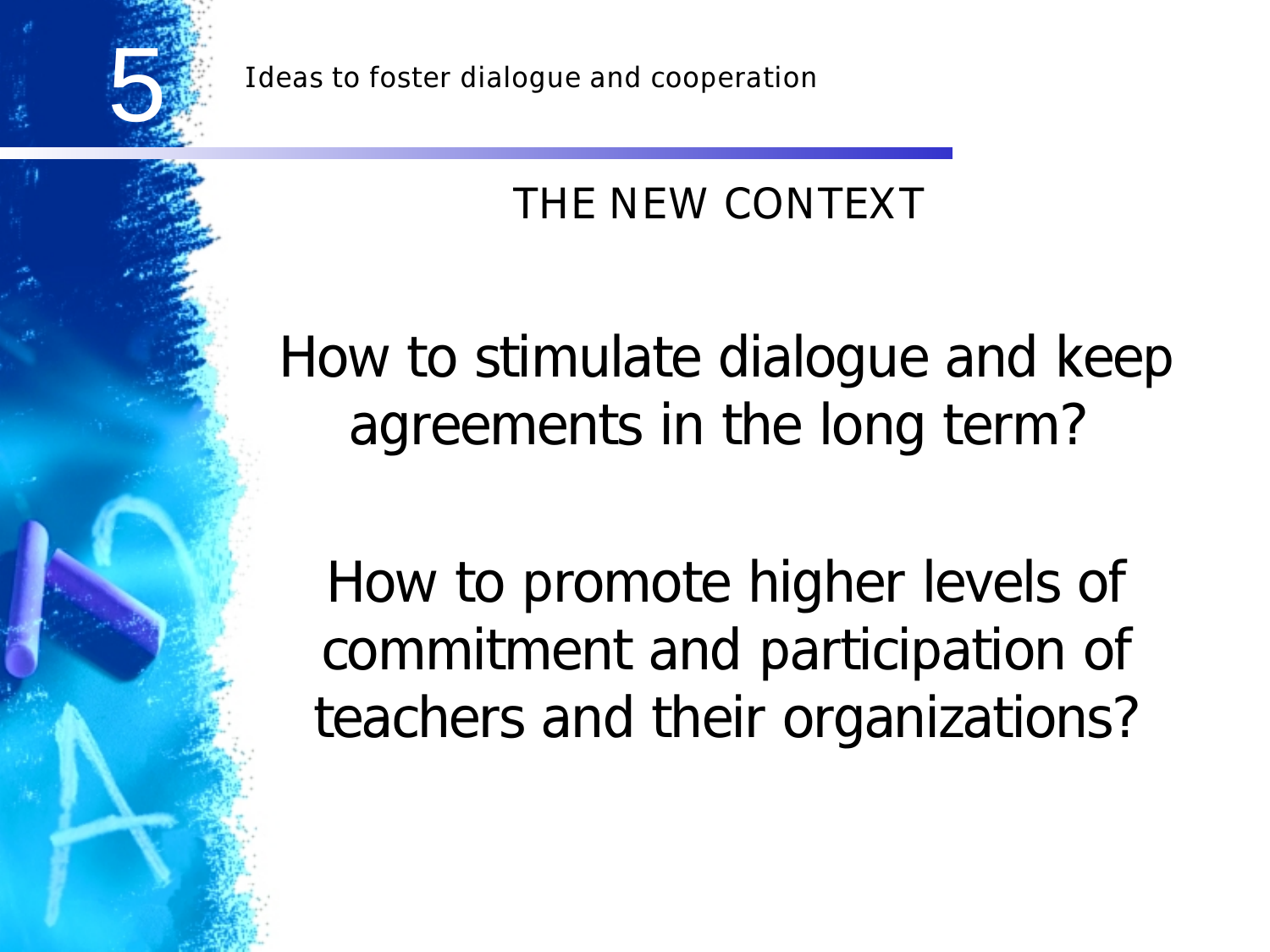

Ideas to foster dialogue and cooperation
	THE NEW CONTEXT

	How to stimulate dialogue and keep agreements in the long term?

	How to promote higher levels of commitment and participation of teachers and their organizations?